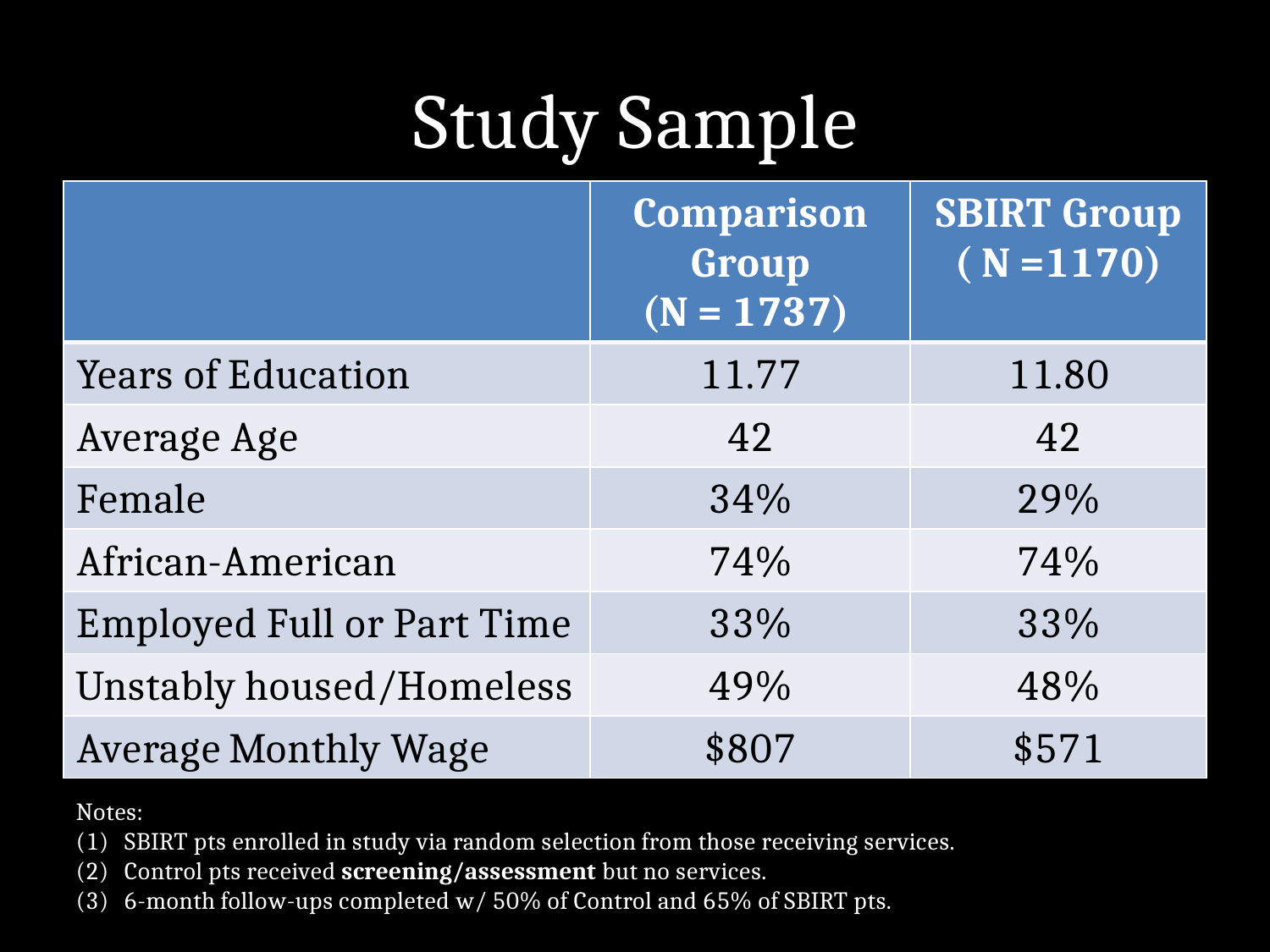

# Study Sample
|  | Comparison Group (N = 1737) | SBIRT Group ( N =1170) |
| --- | --- | --- |
| Years of Education | 11.77 | 11.80 |
| Average Age | 42 | 42 |
| Female | 34% | 29% |
| African-American | 74% | 74% |
| Employed Full or Part Time | 33% | 33% |
| Unstably housed/Homeless | 49% | 48% |
| Average Monthly Wage | $807 | $571 |
Notes:
SBIRT pts enrolled in study via random selection from those receiving services.
Control pts received screening/assessment but no services.
6-month follow-ups completed w/ 50% of Control and 65% of SBIRT pts.